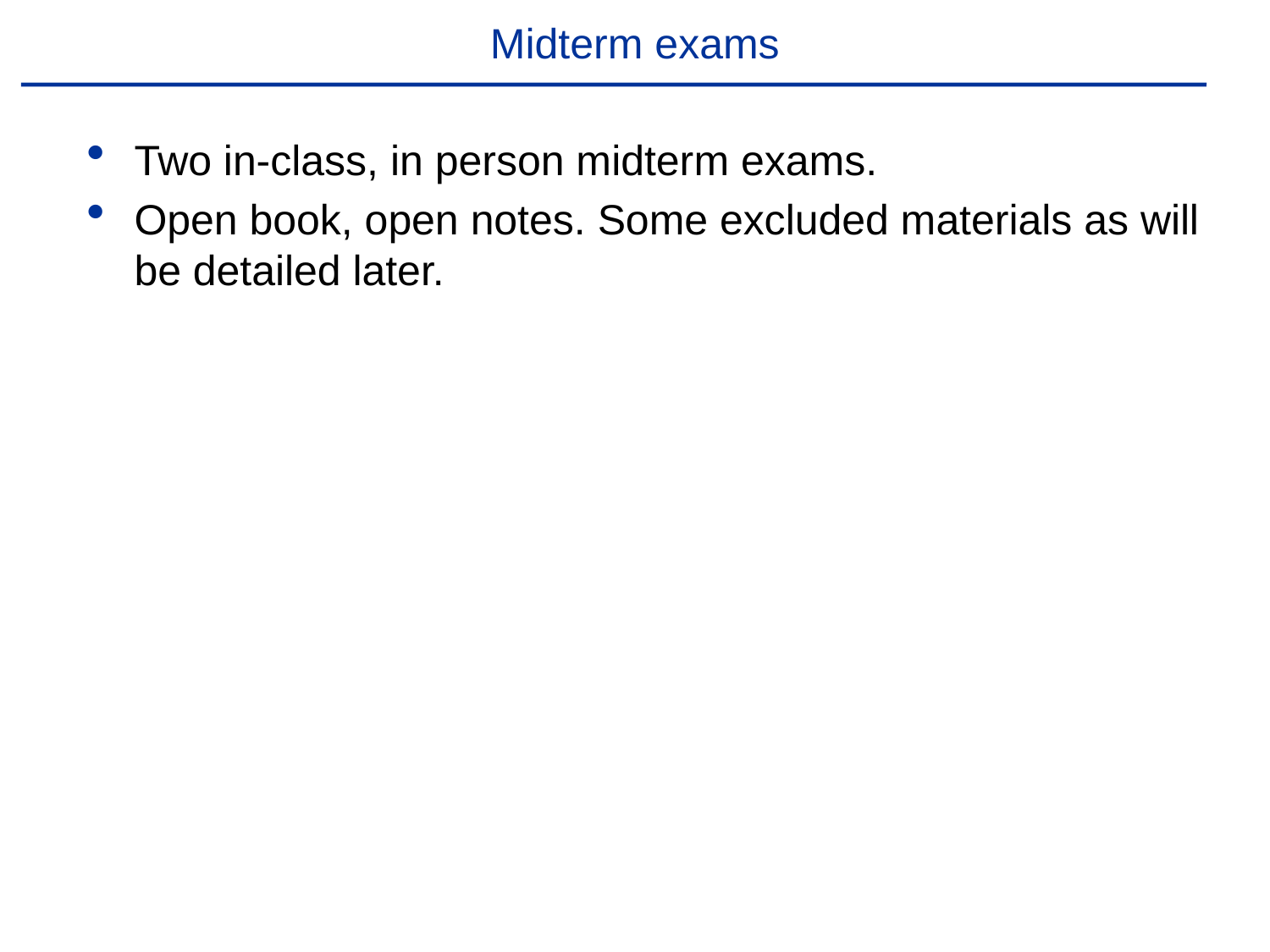

# Midterm exams

Two in-class, in person midterm exams.
Open book, open notes. Some excluded materials as will be detailed later.